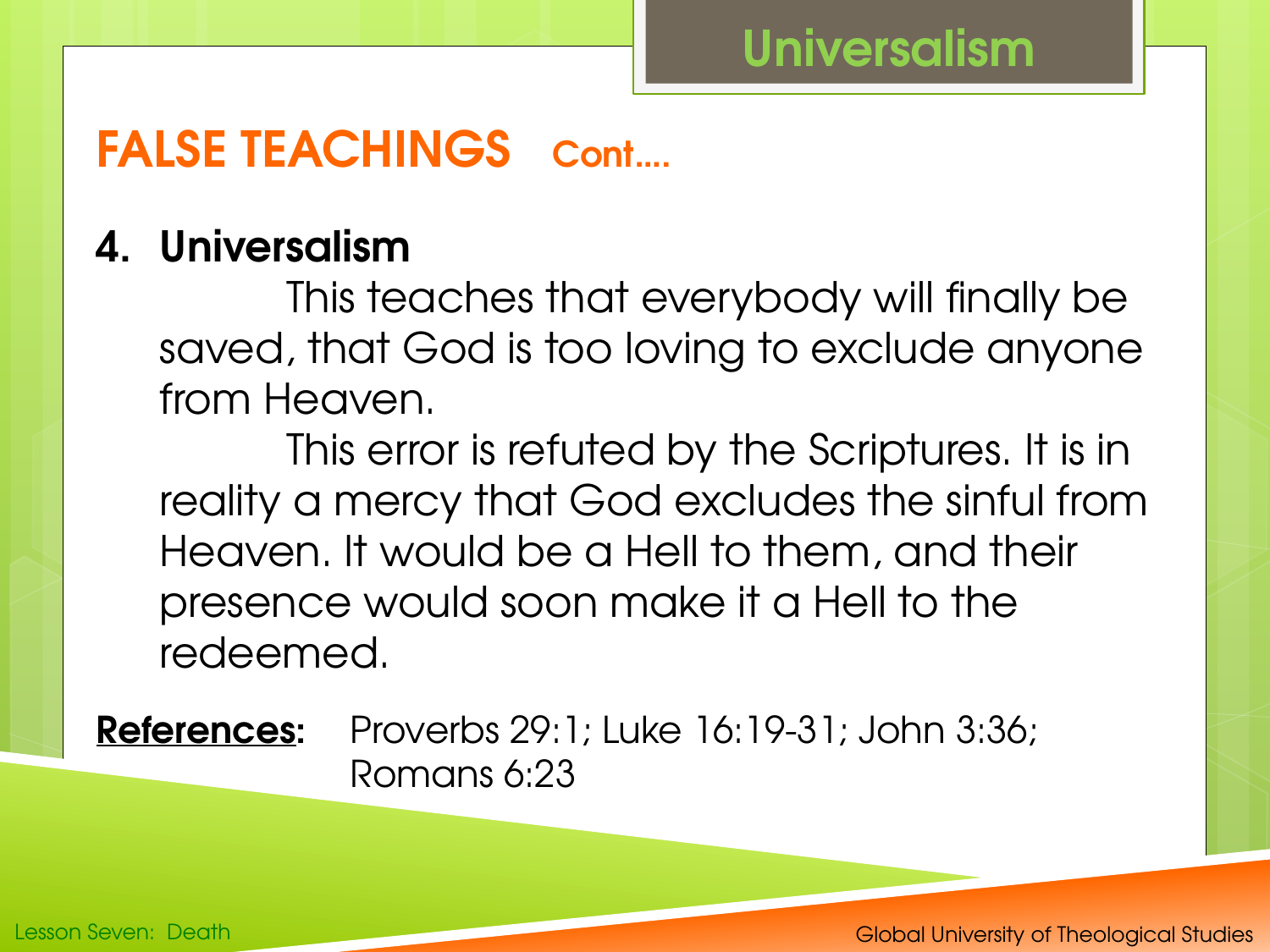

Universalism
FALSE TEACHINGS   Cont….

Universalism
	This teaches that everybody will finally be saved, that God is too loving to exclude anyone from Heaven.
	This error is refuted by the Scriptures. It is in reality a mercy that God excludes the sinful from Heaven. It would be a Hell to them, and their presence would soon make it a Hell to the redeemed.

References:   	Proverbs 29:1; Luke 16:19-31; John 3:36;  			Romans 6:23
 Global University of Theological Studies
Lesson Seven:  Death